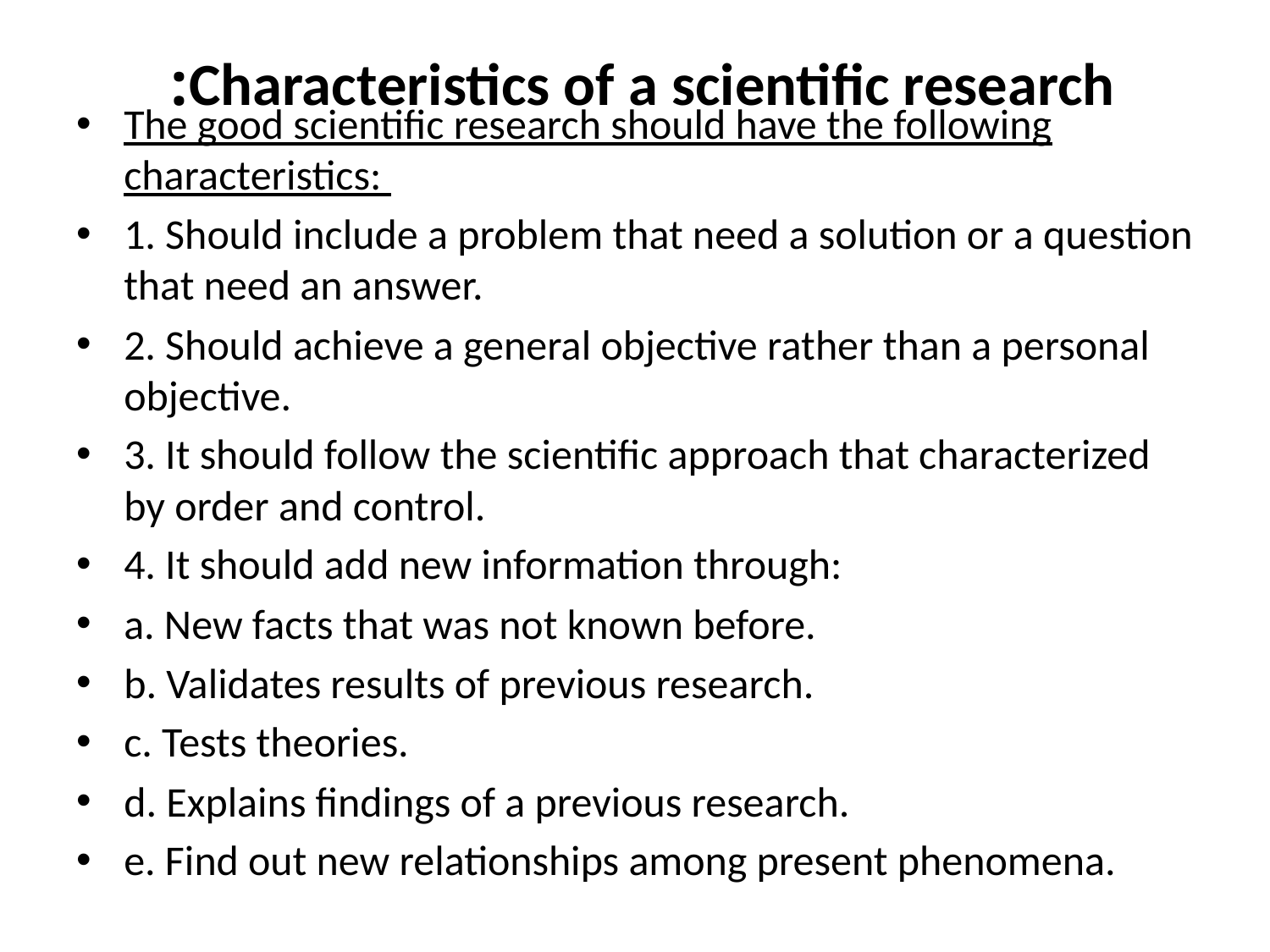

# Characteristics of a scientific research:
The good scientific research should have the following characteristics:
1. Should include a problem that need a solution or a question that need an answer.
2. Should achieve a general objective rather than a personal objective.
3. It should follow the scientific approach that characterized by order and control.
4. It should add new information through:
a. New facts that was not known before.
b. Validates results of previous research.
c. Tests theories.
d. Explains findings of a previous research.
e. Find out new relationships among present phenomena.